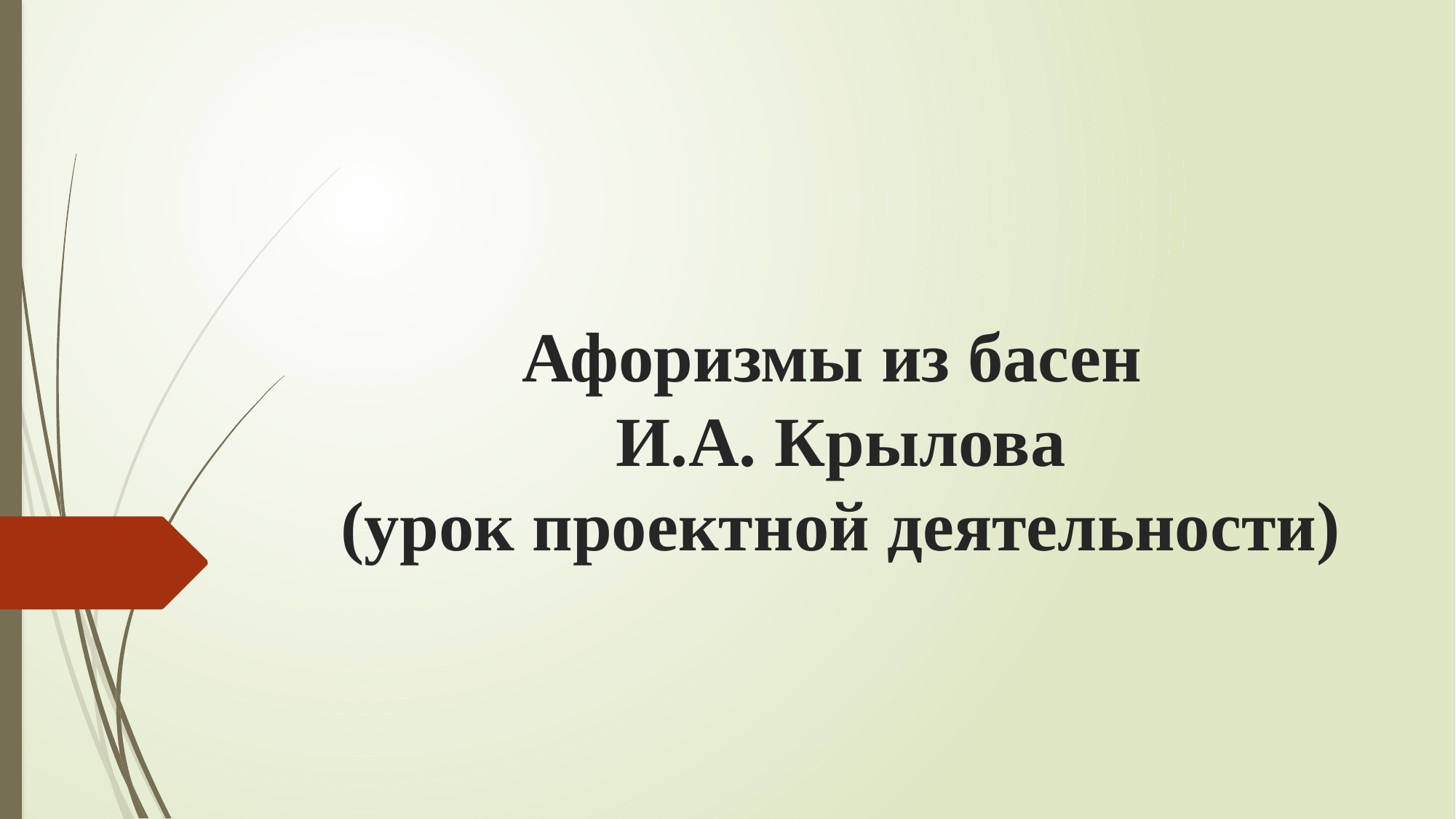

# Афоризмы из басен И.А. Крылова (урок проектной деятельности)